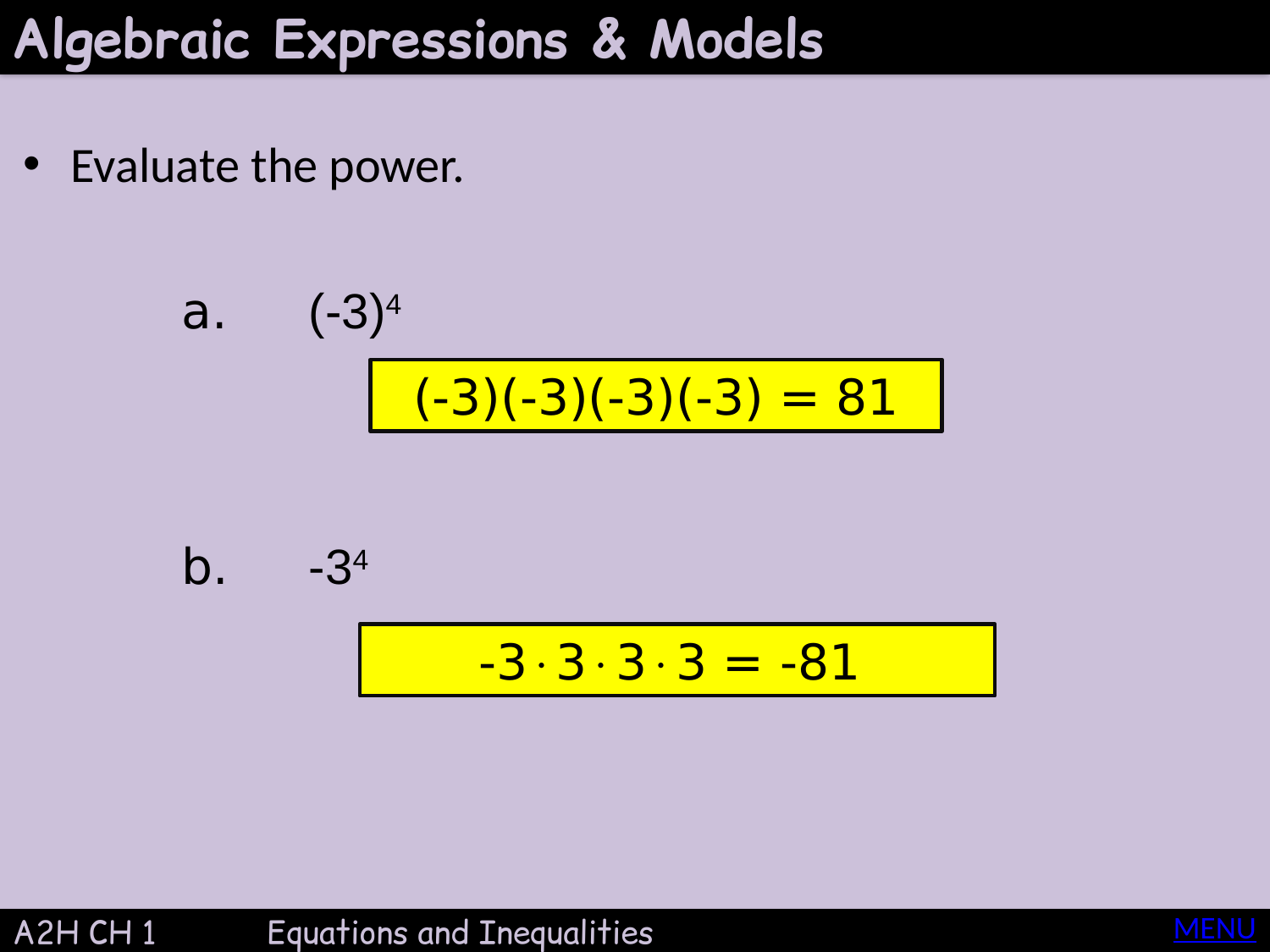

Algebraic Expressions & Models
Evaluate the power.
a.	(-3)4

(-3)(-3)(-3)(-3) = 81
b.	-34

-3⋅3⋅3⋅3 = -81
MENU
A2H CH 1 	Equations and Inequalities